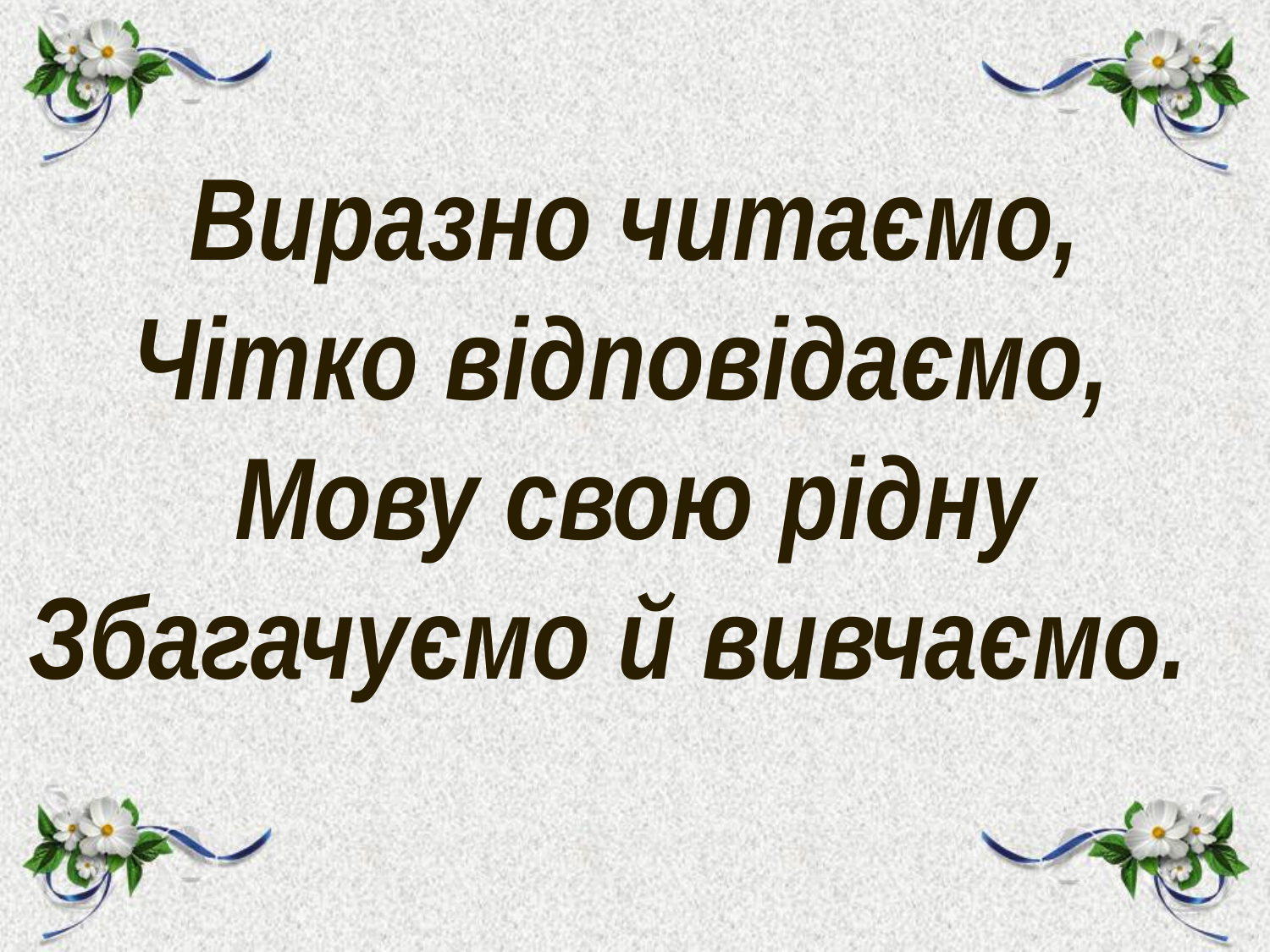

Виразно читаємо,
Чітко відповідаємо,
Мову свою рідну
Збагачуємо й вивчаємо.